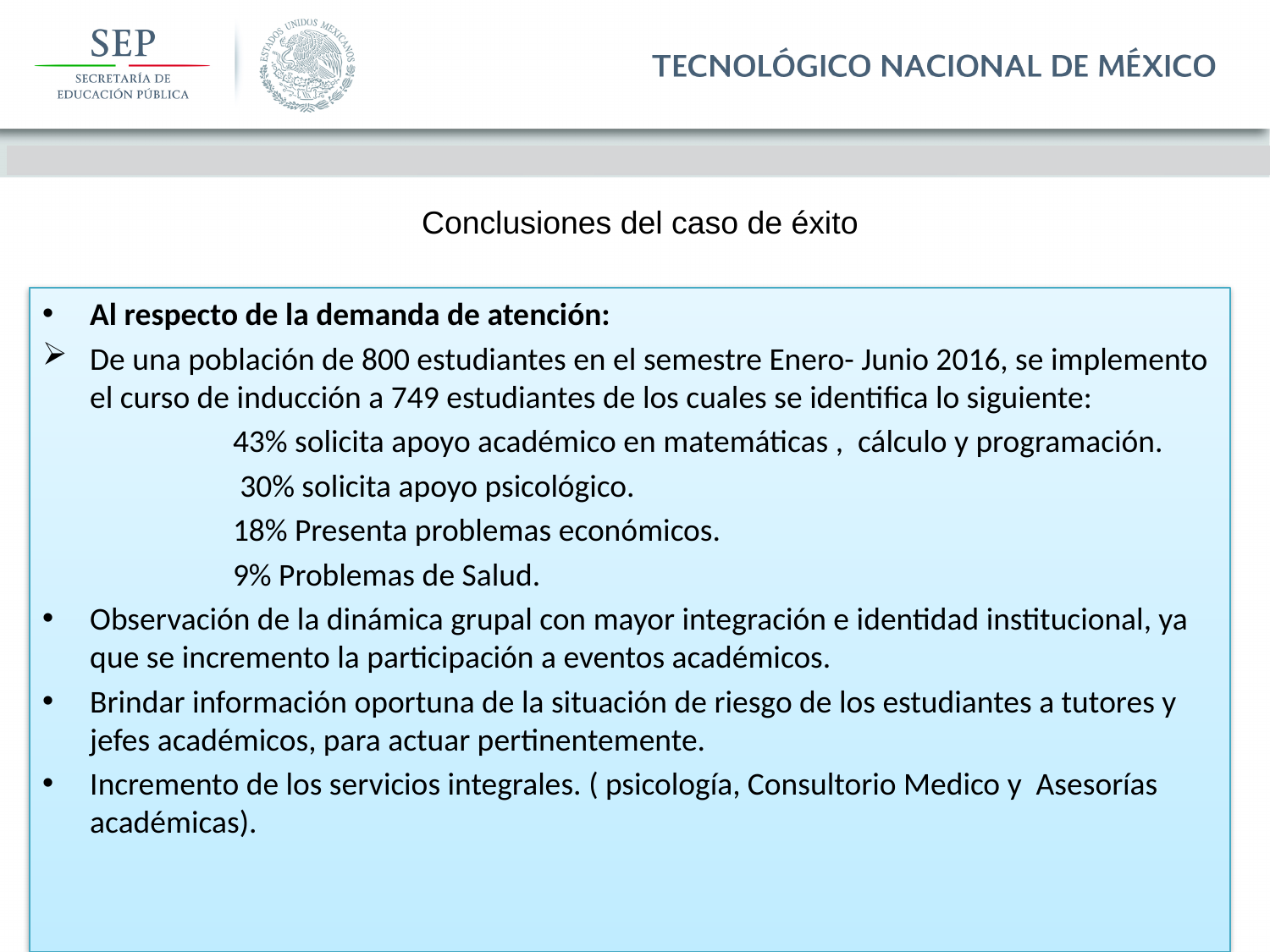

Conclusiones del caso de éxito
Al respecto de la demanda de atención:
De una población de 800 estudiantes en el semestre Enero- Junio 2016, se implemento el curso de inducción a 749 estudiantes de los cuales se identifica lo siguiente:
43% solicita apoyo académico en matemáticas ,  cálculo y programación.
 30% solicita apoyo psicológico.
18% Presenta problemas económicos.
9% Problemas de Salud.
Observación de la dinámica grupal con mayor integración e identidad institucional, ya que se incremento la participación a eventos académicos.
Brindar información oportuna de la situación de riesgo de los estudiantes a tutores y jefes académicos, para actuar pertinentemente.
Incremento de los servicios integrales. ( psicología, Consultorio Medico y  Asesorías académicas).